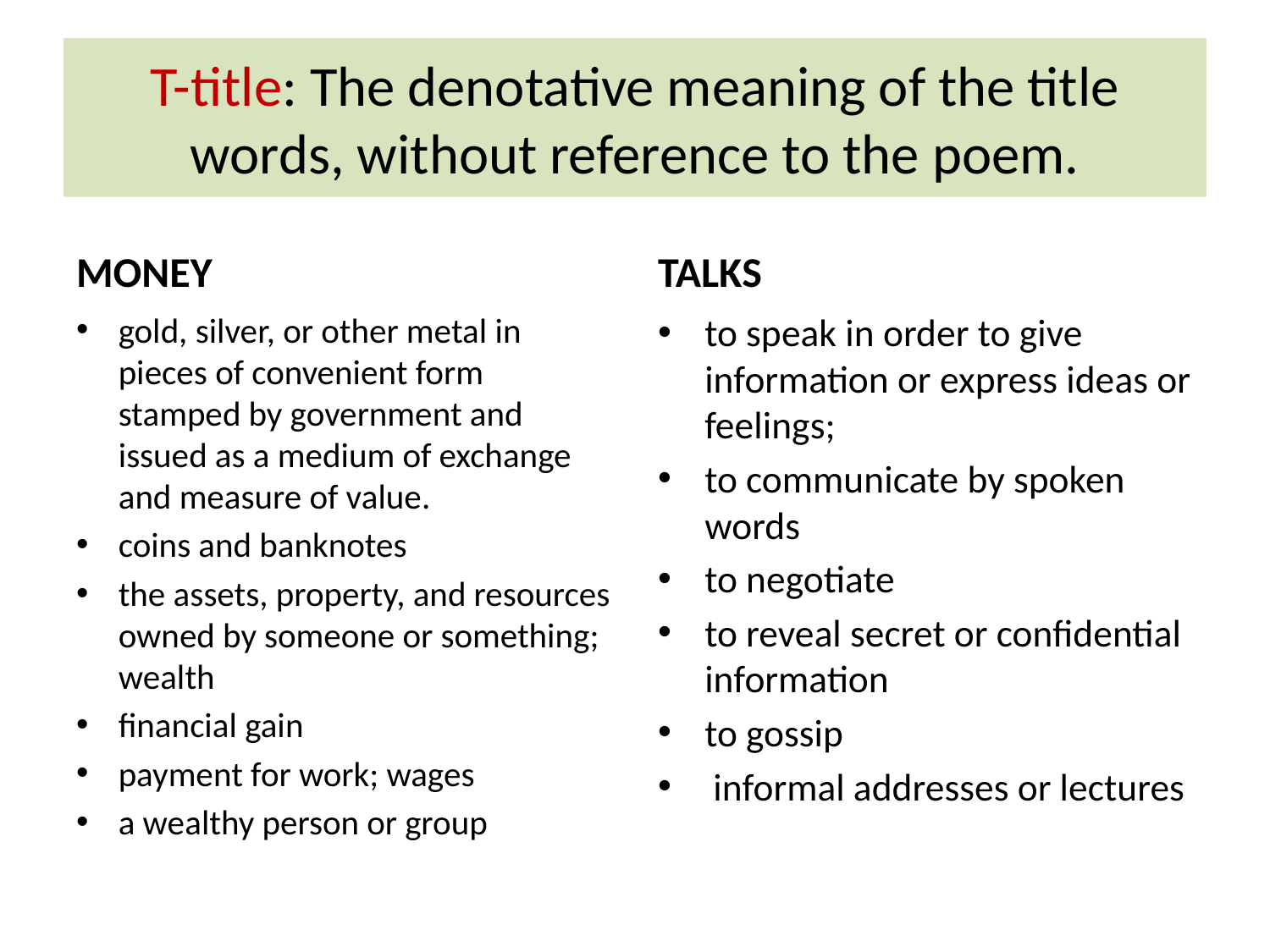

# T-title: The denotative meaning of the title words, without reference to the poem.
Money
Talks
gold, silver, or other metal in pieces of convenient form stamped by government and issued as a medium of exchange and measure of value.
coins and banknotes
the assets, property, and resources owned by someone or something; wealth
financial gain
payment for work; wages
a wealthy person or group
to speak in order to give information or express ideas or feelings;
to communicate by spoken words
to negotiate
to reveal secret or confidential information
to gossip
 informal addresses or lectures